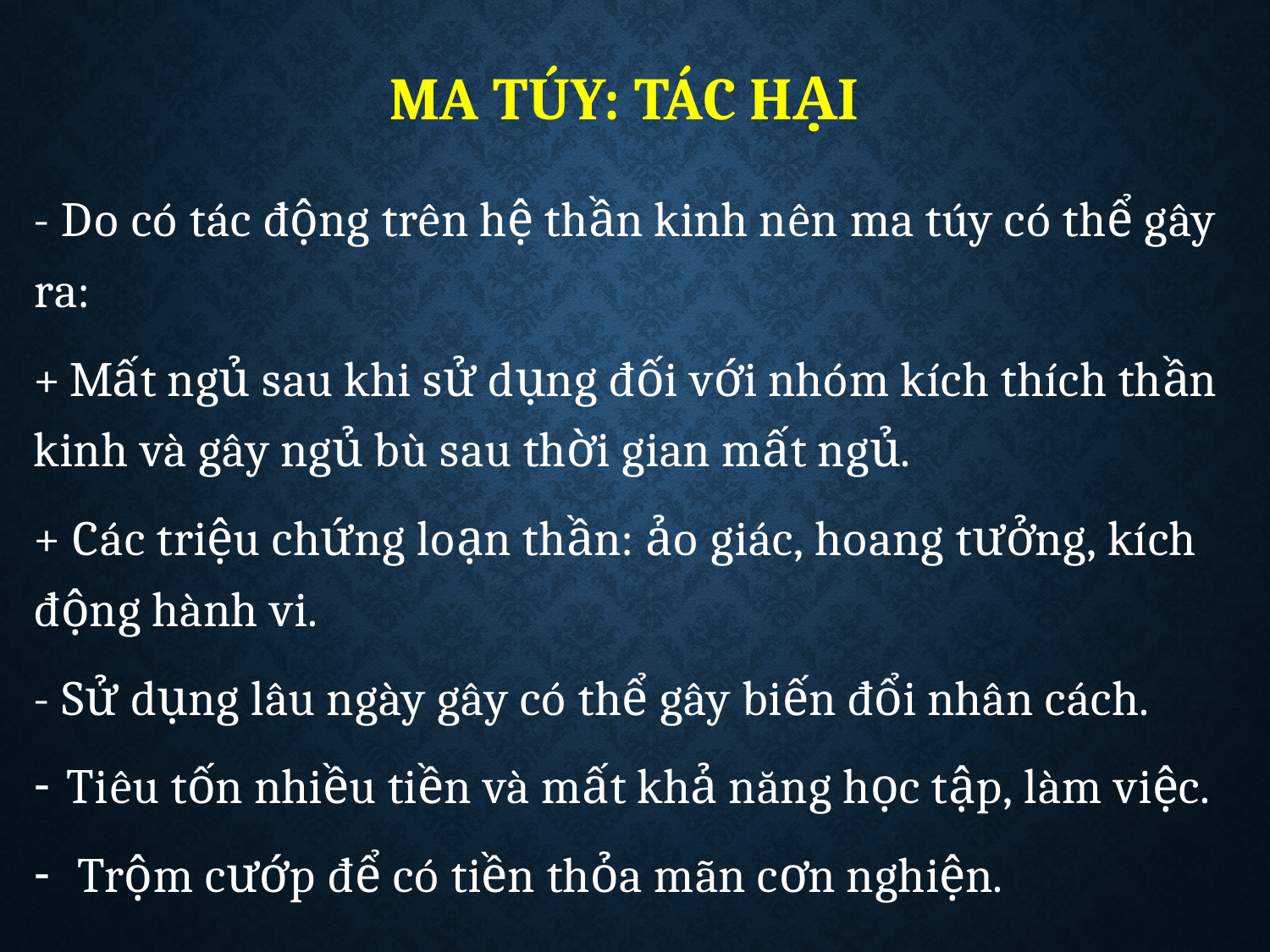

# Ma túy: tác hại
- Do có tác động trên hệ thần kinh nên ma túy có thể gây ra:
+ Mất ngủ sau khi sử dụng đối với nhóm kích thích thần kinh và gây ngủ bù sau thời gian mất ngủ.
+ Các triệu chứng loạn thần: ảo giác, hoang tưởng, kích động hành vi.
- Sử dụng lâu ngày gây có thể gây biến đổi nhân cách.
Tiêu tốn nhiều tiền và mất khả năng học tập, làm việc.
 Trộm cướp để có tiền thỏa mãn cơn nghiện.